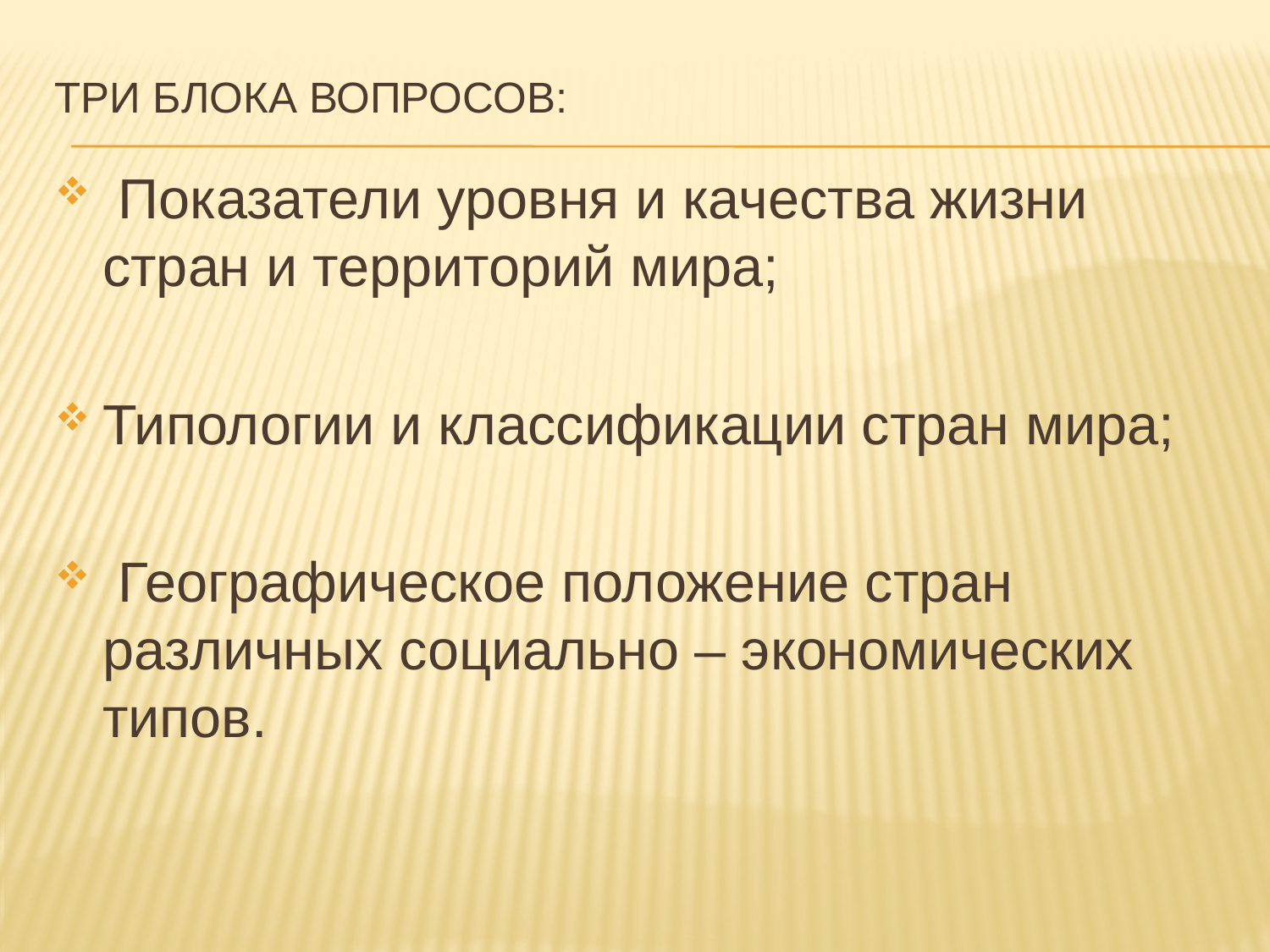

# ТРИ БЛОКА ВОПРОСОВ:
 Показатели уровня и качества жизни стран и территорий мира;

Типологии и классификации стран мира;

 Географическое положение стран различных социально – экономических типов.